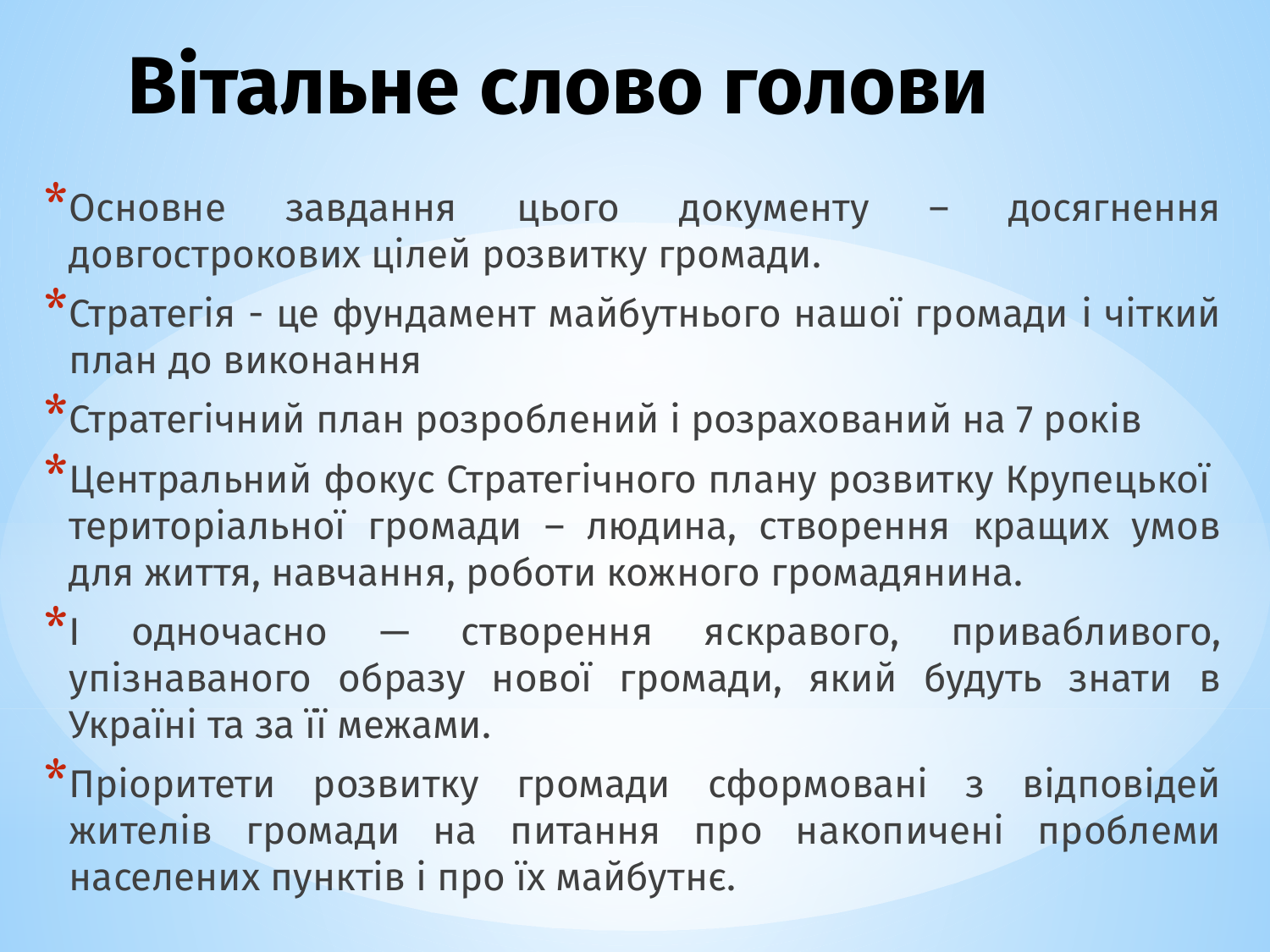

# Вітальне слово голови
Основне завдання цього документу – досягнення довгострокових цілей розвитку громади.
Стратегія - це фундамент майбутнього нашої громади і чіткий план до виконання
Стратегічний план розроблений і розрахований на 7 років
Центральний фокус Стратегічного плану розвитку Крупецької  територіальної громади – людина, створення кращих умов для життя, навчання, роботи кожного громадянина.
І одночасно — створення яскравого, привабливого, упізнаваного образу нової громади, який будуть знати в Україні та за її межами.
Пріоритети розвитку громади сформовані з відповідей жителів громади на питання про накопичені проблеми населених пунктів і про їх майбутнє.